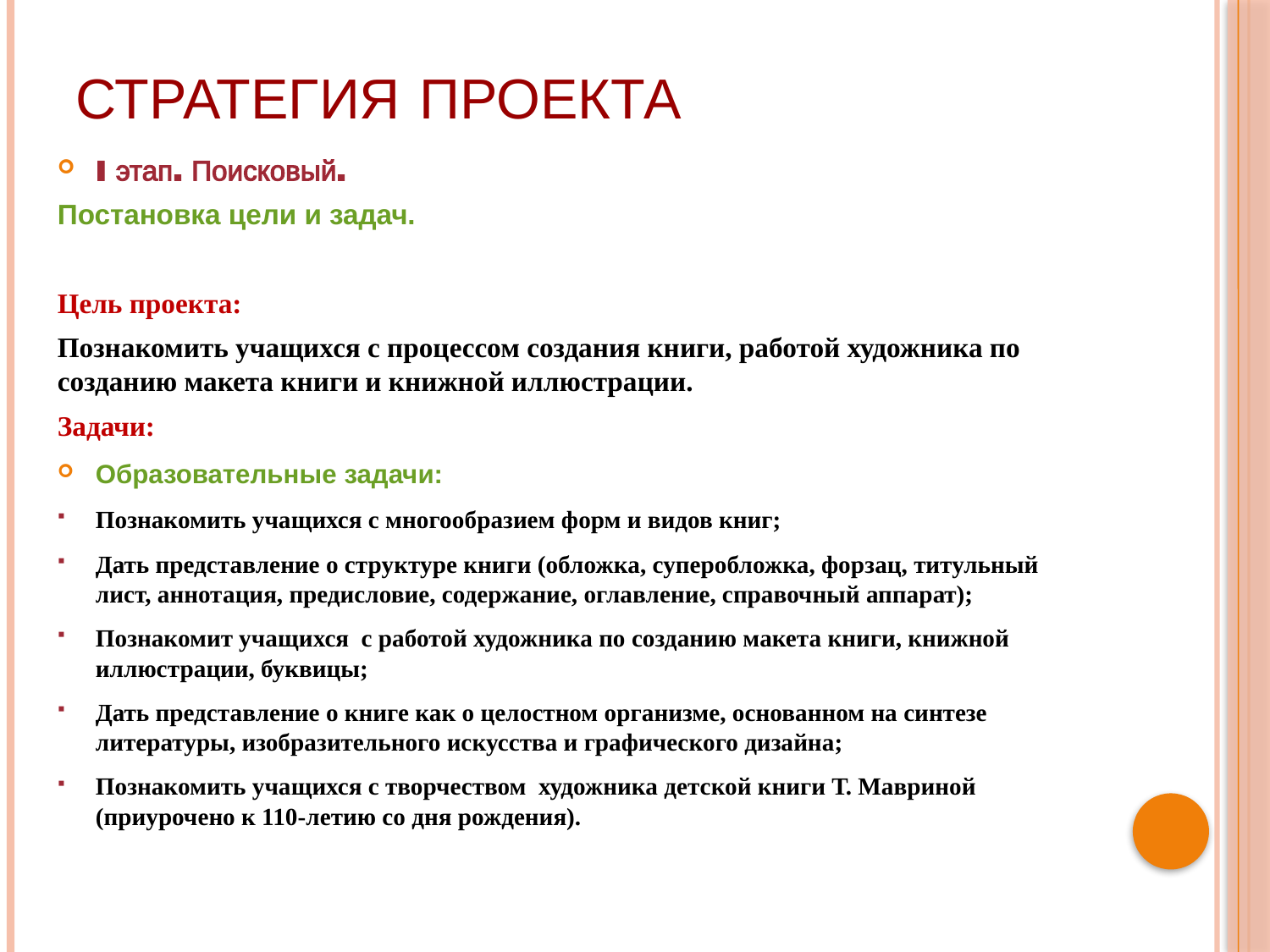

# Стратегия проекта
I этап. Поисковый.
Постановка цели и задач.

Цель проекта:
Познакомить учащихся с процессом создания книги, работой художника по созданию макета книги и книжной иллюстрации.
Задачи:
Образовательные задачи:
Познакомить учащихся с многообразием форм и видов книг;
Дать представление о структуре книги (обложка, суперобложка, форзац, титульный лист, аннотация, предисловие, содержание, оглавление, справочный аппарат);
Познакомит учащихся  с работой художника по созданию макета книги, книжной иллюстрации, буквицы;
Дать представление о книге как о целостном организме, основанном на синтезе литературы, изобразительного искусства и графического дизайна;
Познакомить учащихся с творчеством  художника детской книги Т. Мавриной (приурочено к 110-летию со дня рождения).